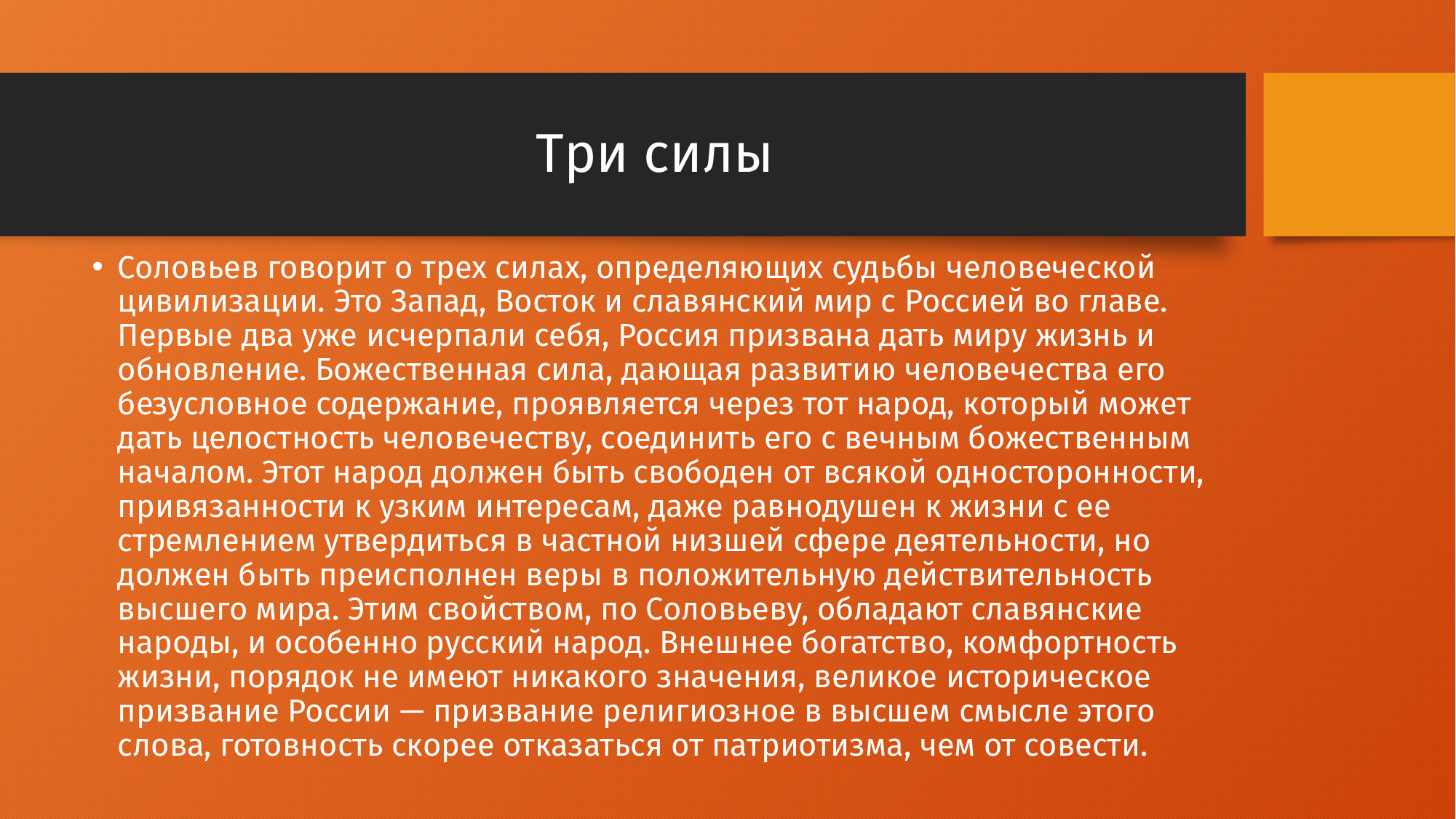

# Три силы
Соловьев говорит о трех силах, определяющих судьбы человеческой цивилизации. Это Запад, Восток и славянский мир с Россией во главе. Первые два уже исчерпали себя, Россия призвана дать миру жизнь и обновление. Божественная сила, дающая развитию человечества его безусловное содержание, проявляется через тот народ, который может дать целостность человечеству, соединить его с вечным божественным началом. Этот народ должен быть свободен от всякой односторонности, привязанности к узким интересам, даже равнодушен к жизни с ее стремлением утвердиться в частной низшей сфере деятельности, но должен быть преисполнен веры в положительную действительность высшего мира. Этим свойством, по Соловьеву, обладают славянские народы, и особенно русский народ. Внешнее богатство, комфортность жизни, порядок не имеют никакого значения, великое историческое призвание России — призвание религиозное в высшем смысле этого слова, готовность скорее отказаться от патриотизма, чем от совести.